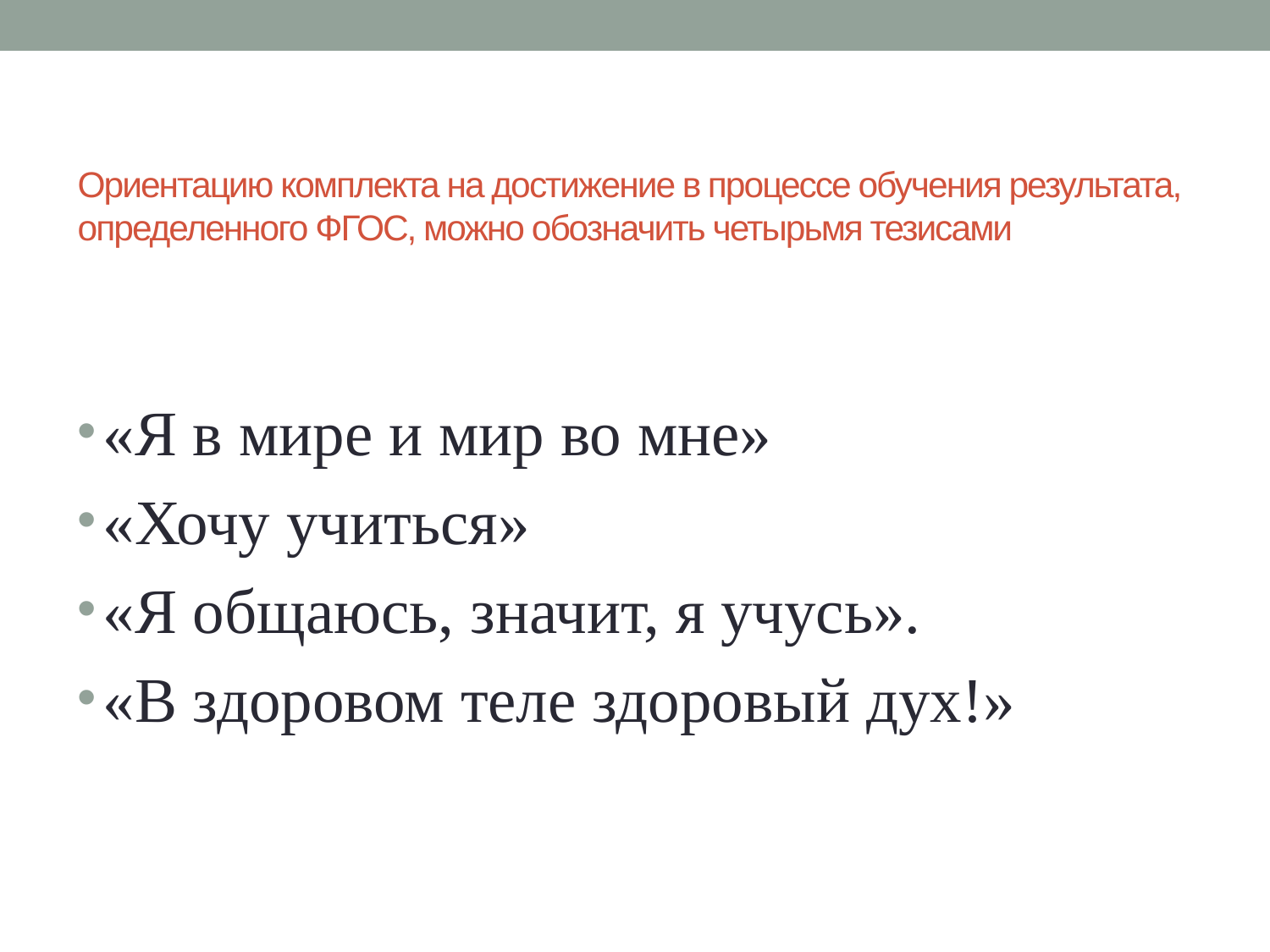

# Ориентацию комплекта на достижение в процессе обучения результата, определенного ФГОС, можно обозначить четырьмя тезисами
«Я в мире и мир во мне»
«Хочу учиться»
«Я общаюсь, значит, я учусь».
«В здоровом теле здоровый дух!»